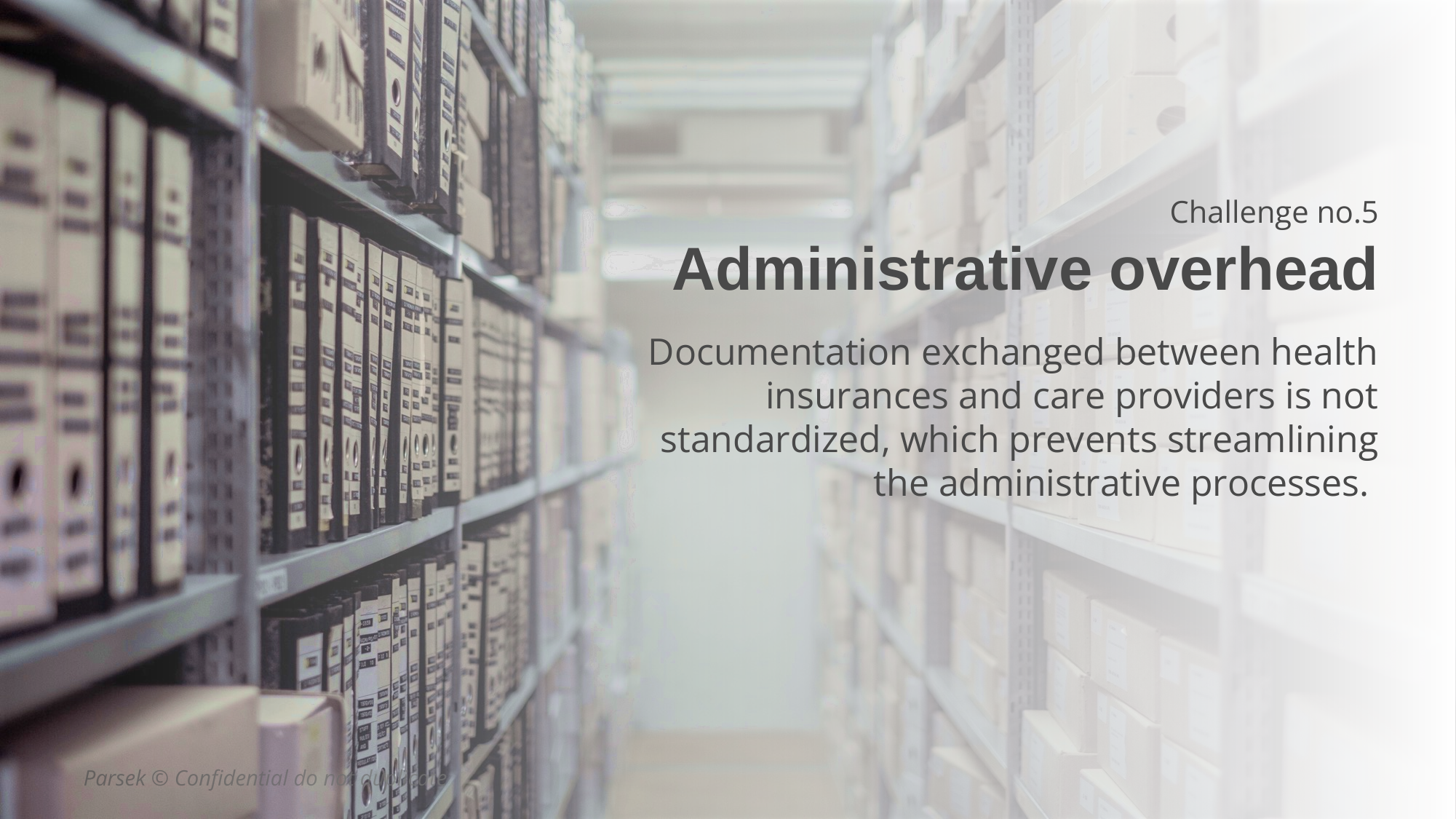

The health insurance is challenged by …..
Challenge no.5
Administrative overhead

Documentation exchanged between health insurances and care providers is not standardized, which prevents streamlining the administrative processes.
Parsek © Confidential do not duplicate